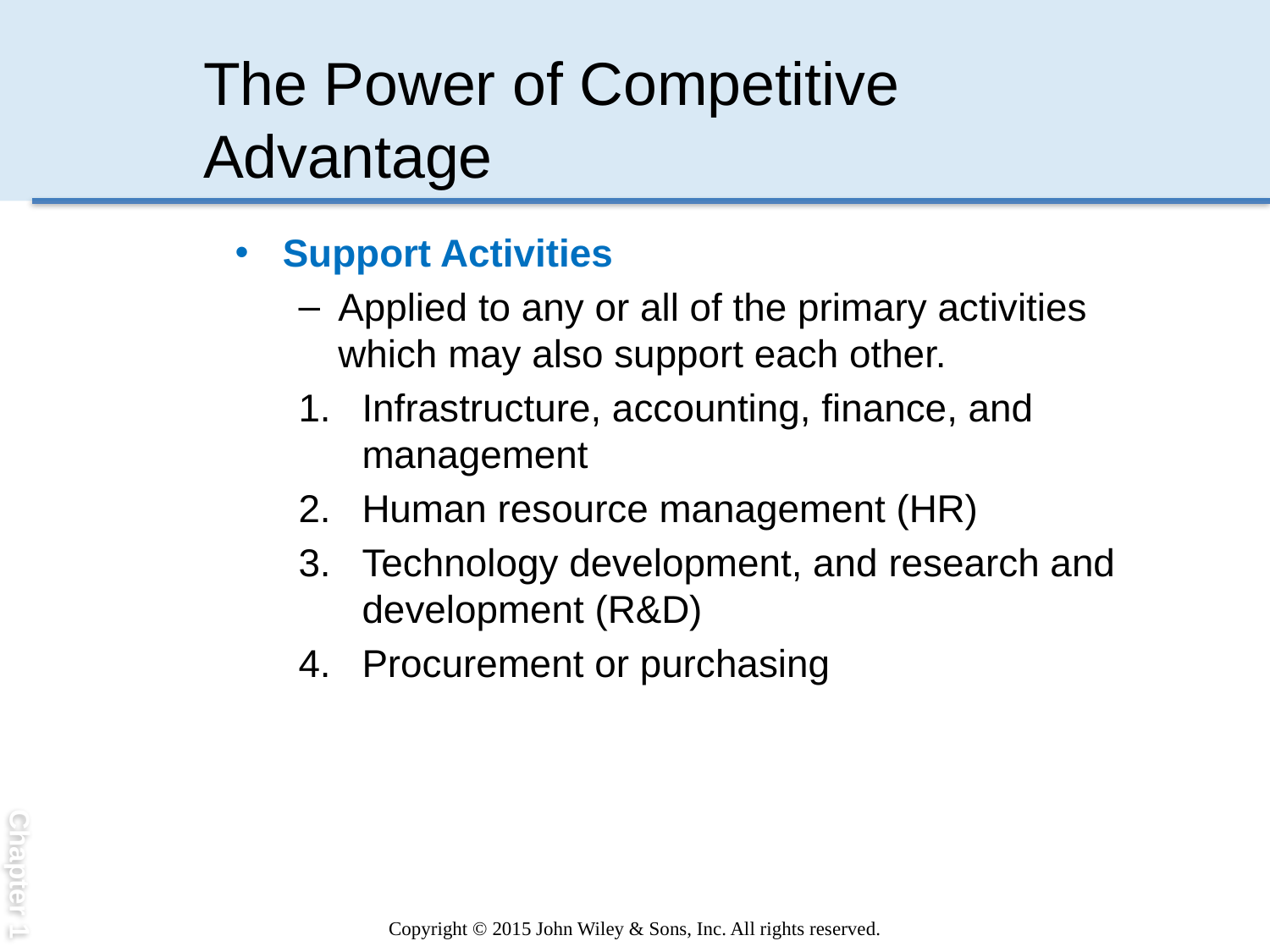

Chapter 1
# The Power of Competitive Advantage
Support Activities
Applied to any or all of the primary activities which may also support each other.
Infrastructure, accounting, finance, and management
Human resource management (HR)
Technology development, and research and development (R&D)
Procurement or purchasing